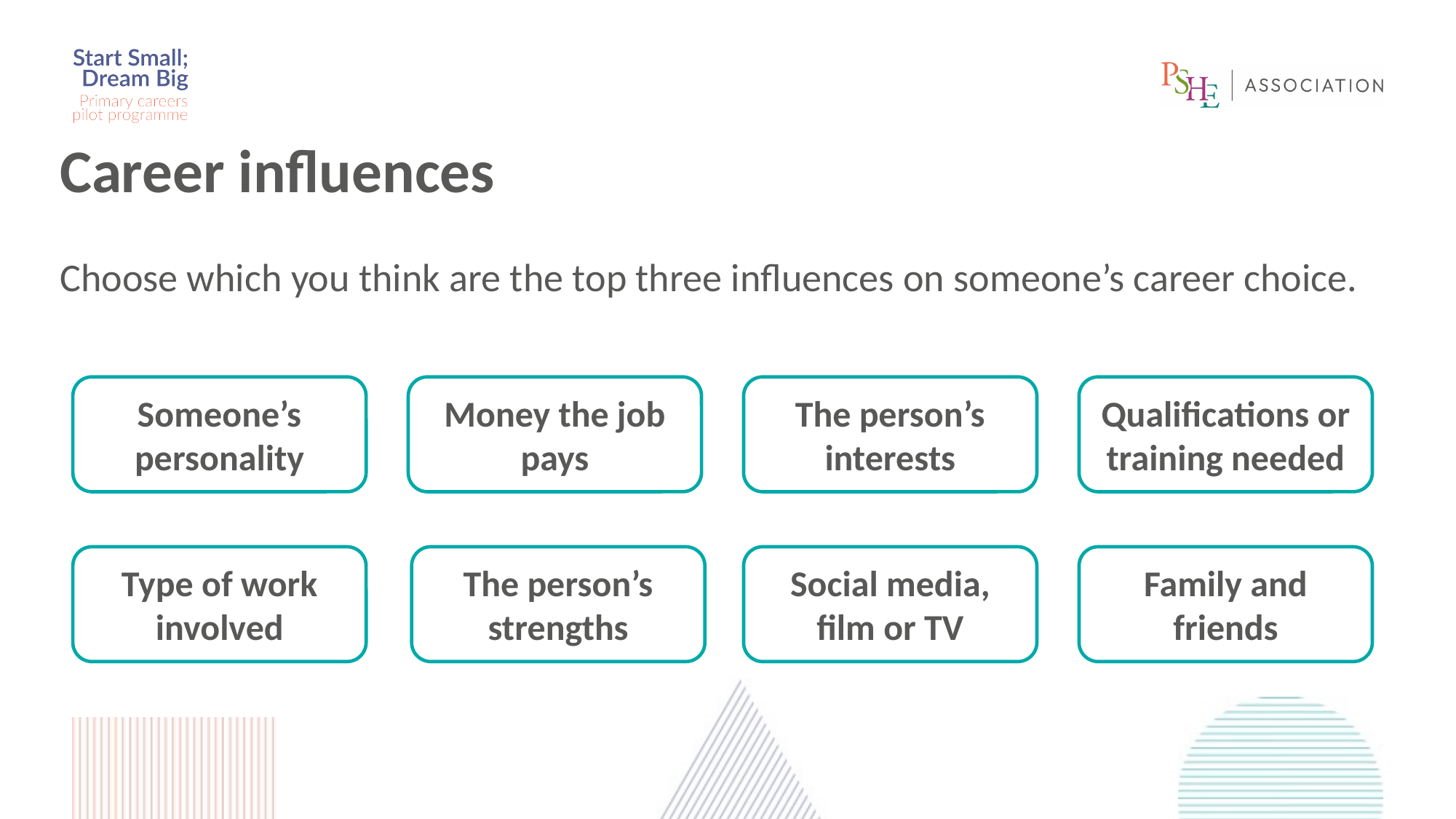

Career influences
Choose which you think are the top three influences on someone’s career choice.
Someone’s personality
Money the job pays
The person’s interests
Qualifications or training needed
Type of work involved
The person’s strengths
Social media, film or TV
Family and friends